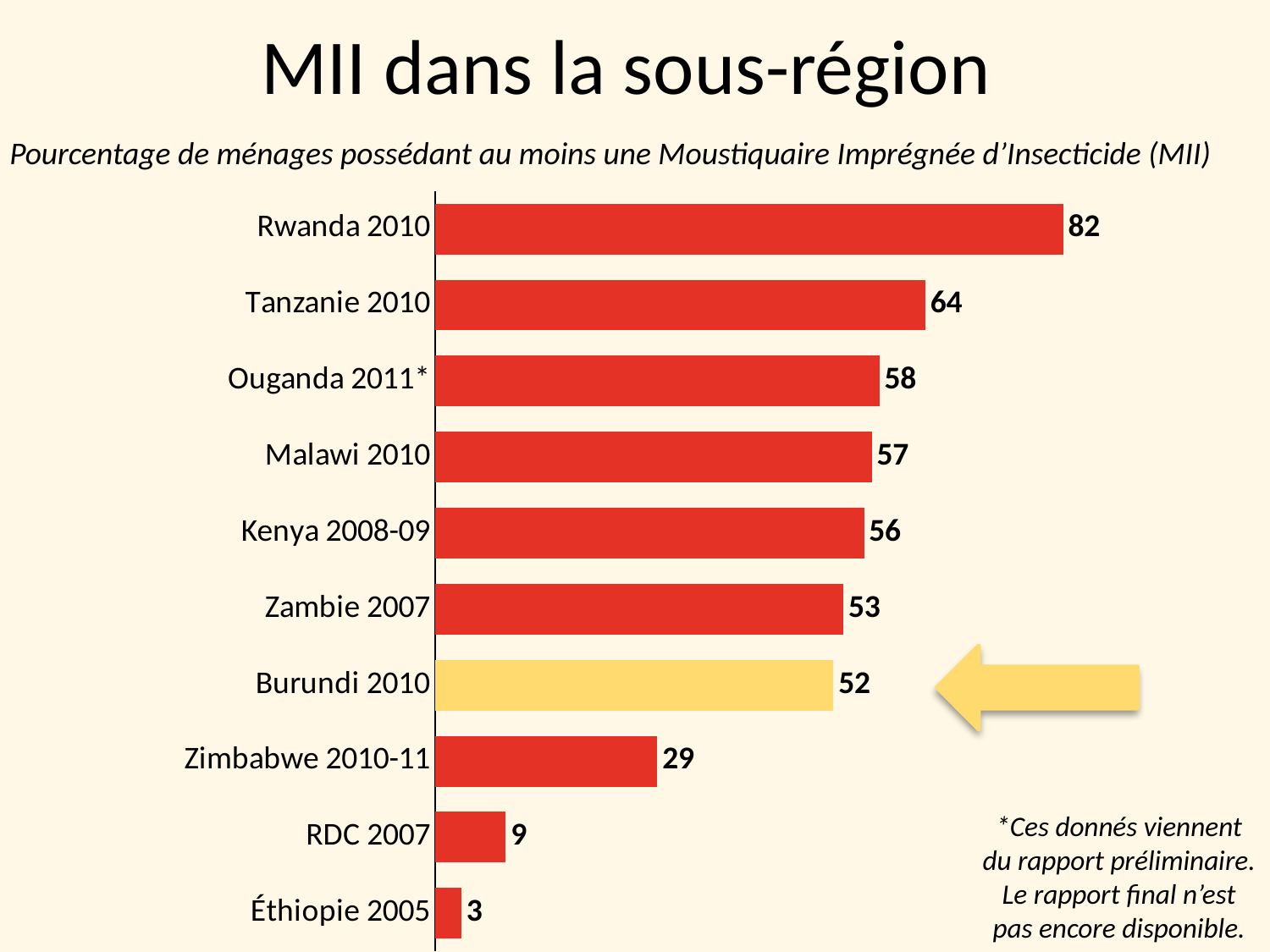

# MII dans la sous-région
Pourcentage de ménages possédant au moins une Moustiquaire Imprégnée d’Insecticide (MII)

### Chart

| Category | Series 1 |
|---|---|
| Éthiopie 2005 | 3.4 |
| RDC 2007 | 9.2 |
| Zimbabwe 2010-11 | 29.0 |
| Burundi 2010 | 52.0 |
| Zambie 2007 | 53.3 |
| Kenya 2008-09 | 56.0 |
| Malawi 2010 | 57.0 |
| Ouganda 2011* | 58.0 |
| Tanzanie 2010 | 64.0 |
| Rwanda 2010 | 82.0 |
*Ces donnés viennent du rapport préliminaire. Le rapport final n’est pas encore disponible.